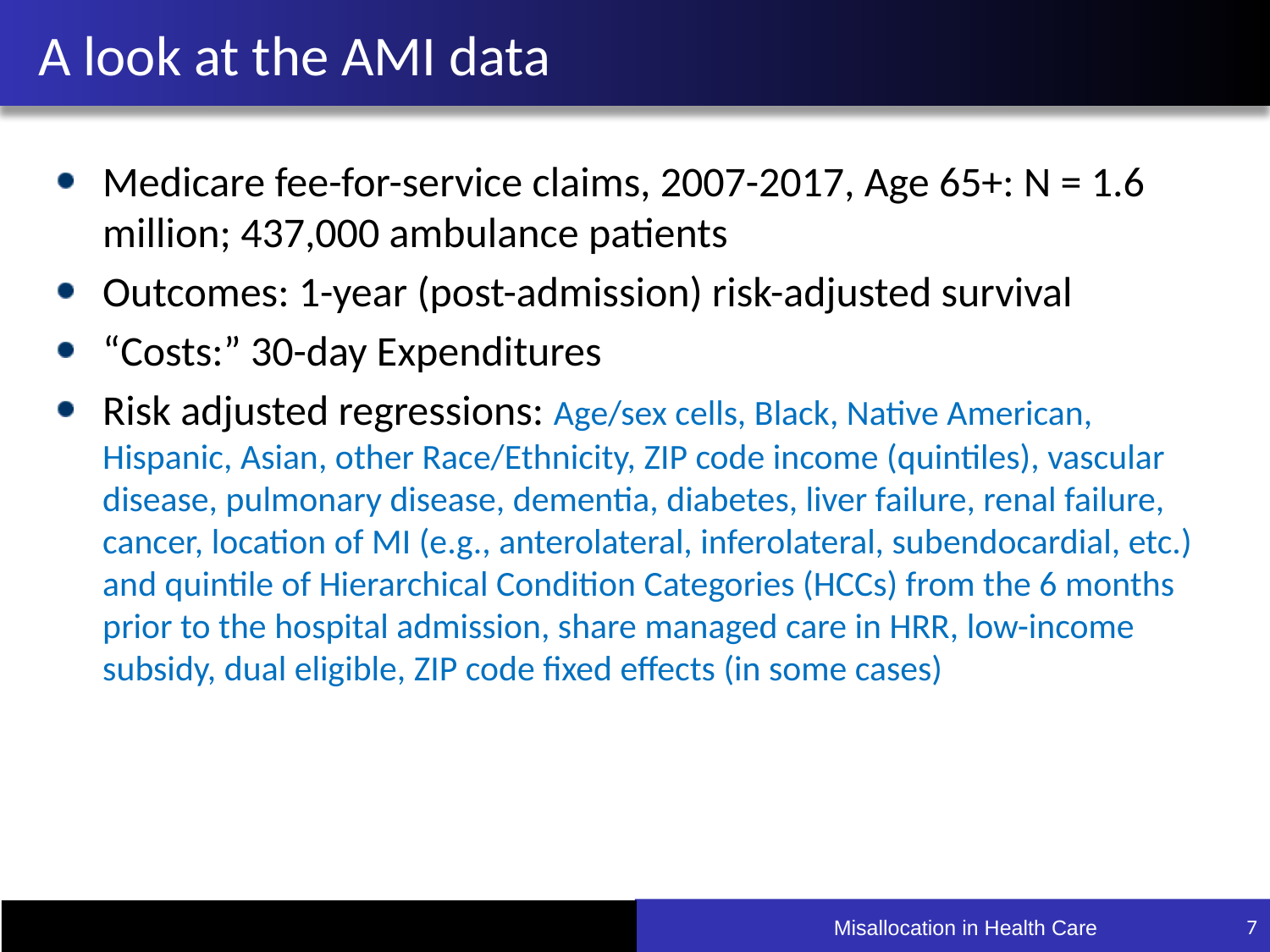

# A look at the AMI data
Medicare fee-for-service claims, 2007-2017, Age 65+: N = 1.6 million; 437,000 ambulance patients
Outcomes: 1-year (post-admission) risk-adjusted survival
“Costs:” 30-day Expenditures
Risk adjusted regressions: Age/sex cells, Black, Native American, Hispanic, Asian, other Race/Ethnicity, ZIP code income (quintiles), vascular disease, pulmonary disease, dementia, diabetes, liver failure, renal failure, cancer, location of MI (e.g., anterolateral, inferolateral, subendocardial, etc.) and quintile of Hierarchical Condition Categories (HCCs) from the 6 months prior to the hospital admission, share managed care in HRR, low-income subsidy, dual eligible, ZIP code fixed effects (in some cases)

7